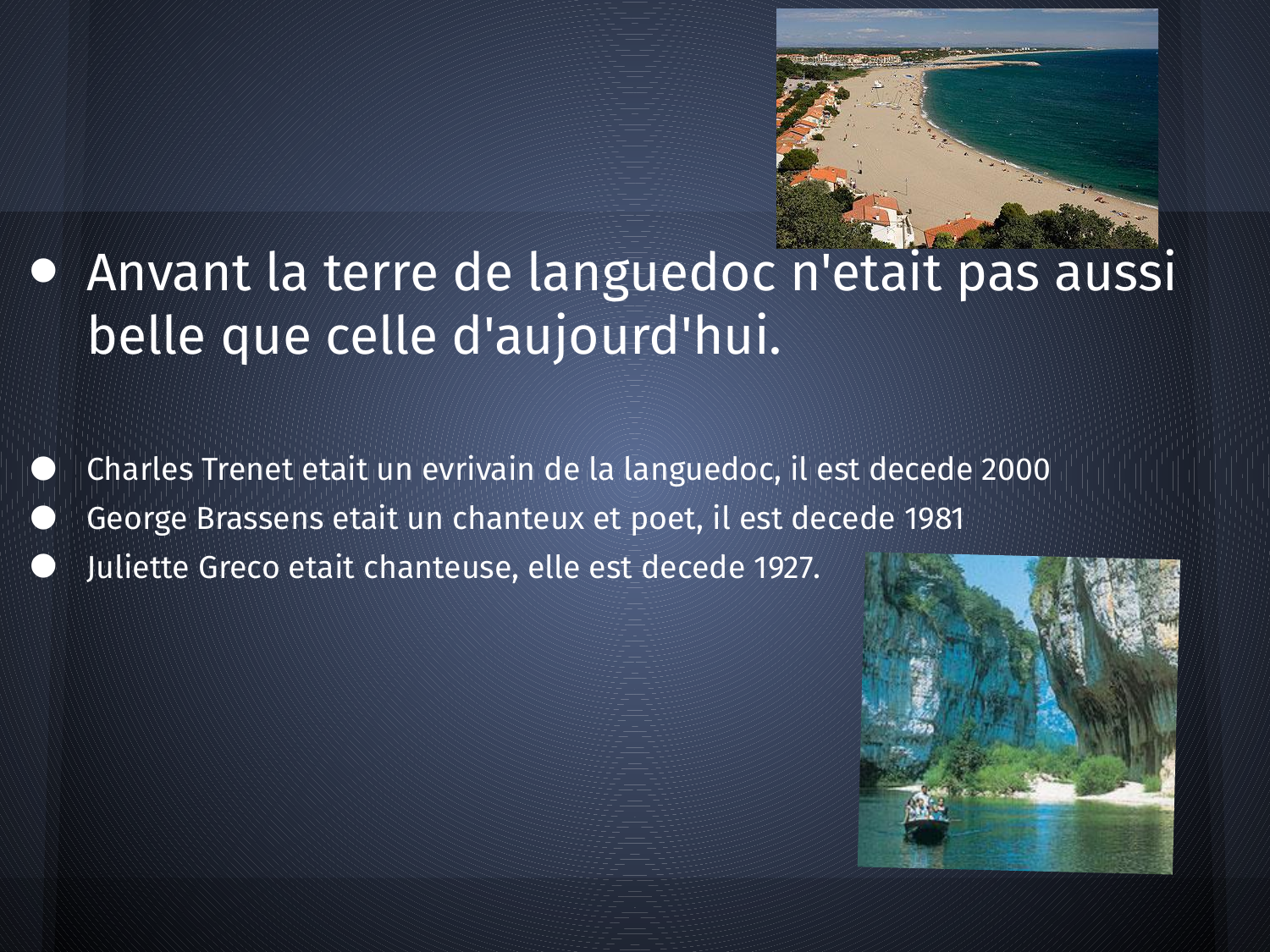

#
Anvant la terre de languedoc n'etait pas aussi belle que celle d'aujourd'hui.

Charles Trenet etait un evrivain de la languedoc, il est decede 2000
George Brassens etait un chanteux et poet, il est decede 1981
Juliette Greco etait chanteuse, elle est decede 1927.